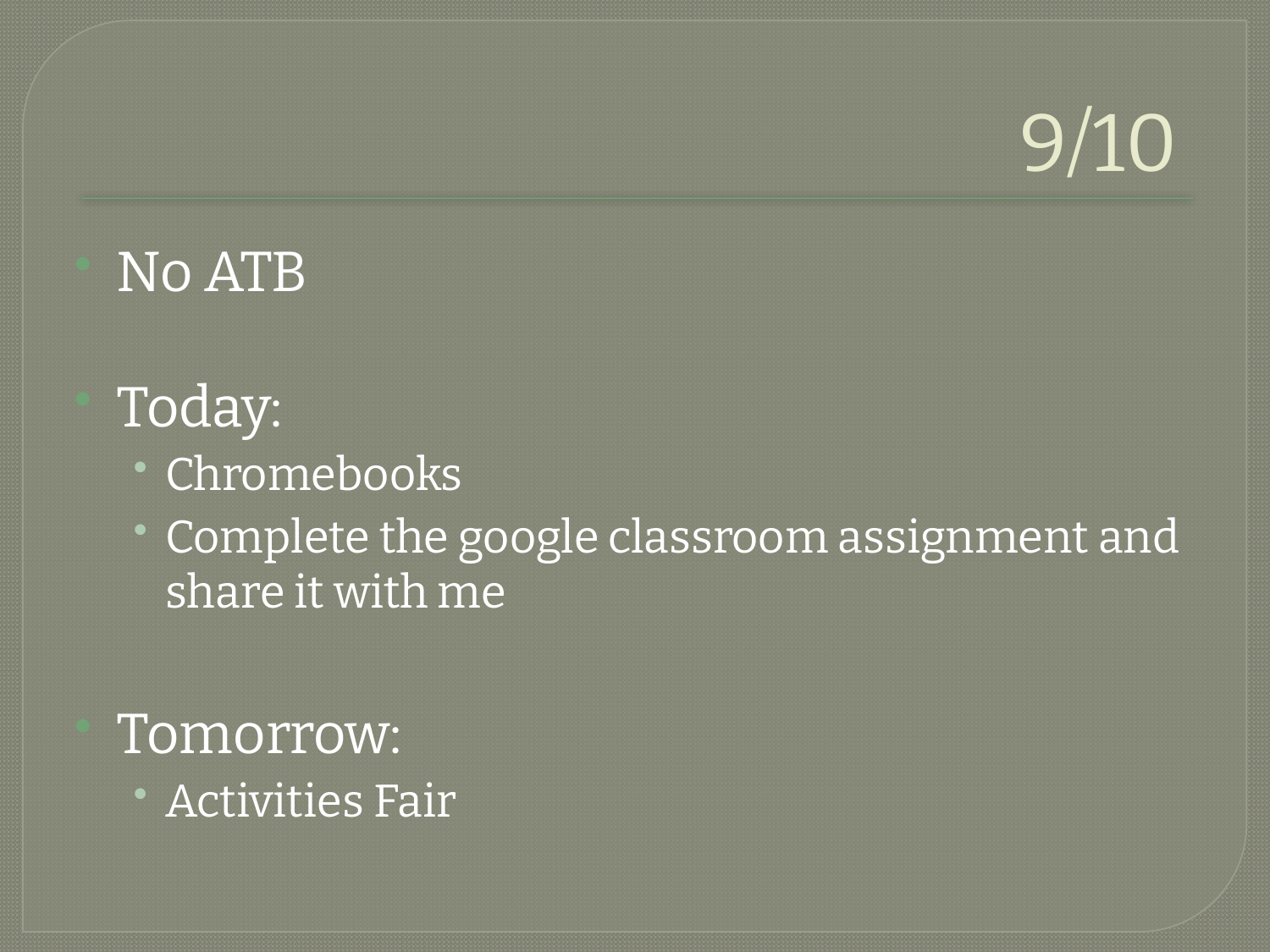

# 9/10
No ATB

Today:
Chromebooks
Complete the google classroom assignment and share it with me

Tomorrow:
Activities Fair